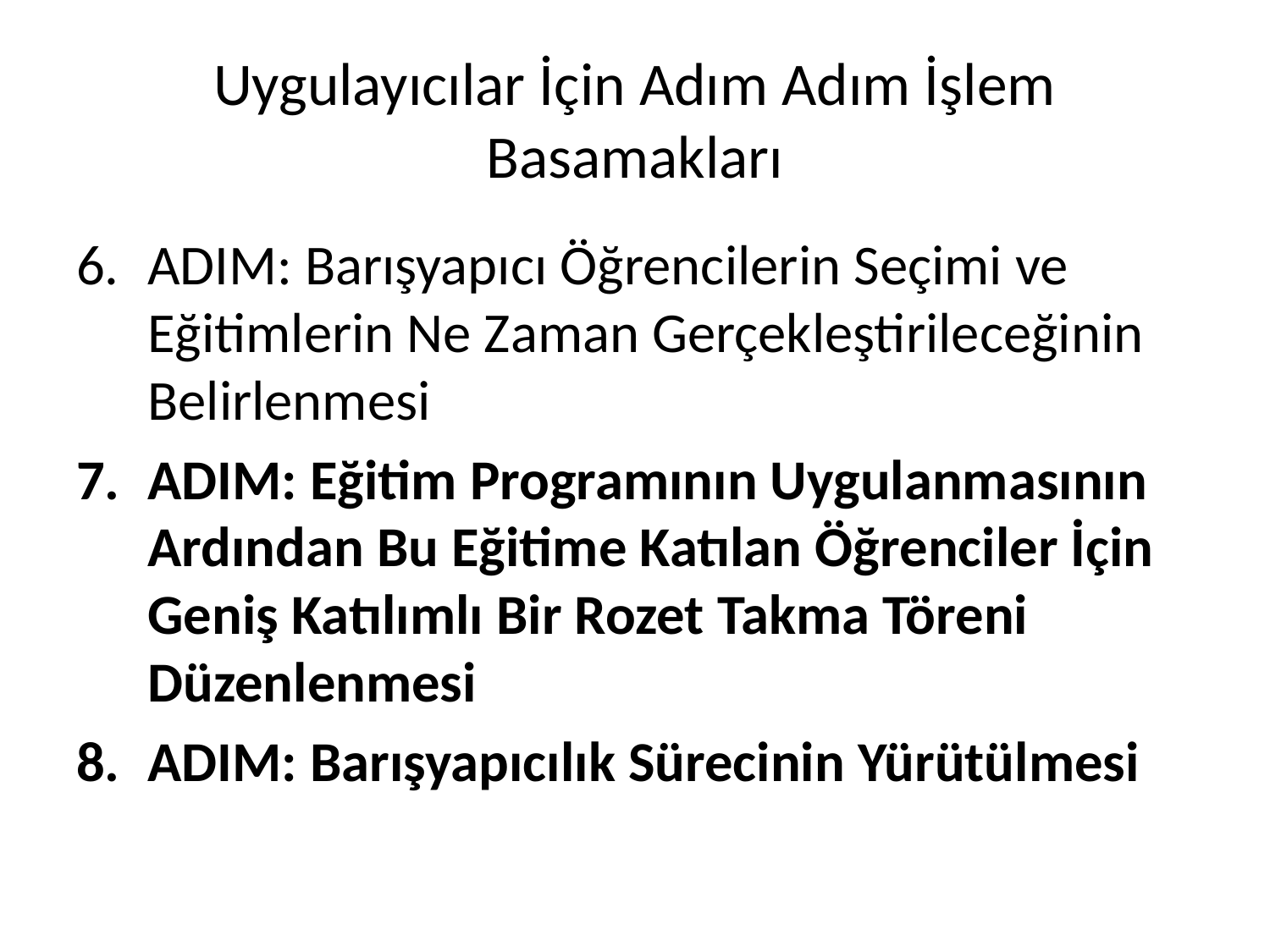

# Uygulayıcılar İçin Adım Adım İşlem Basamakları
ADIM: Barışyapıcı Öğrencilerin Seçimi ve Eğitimlerin Ne Zaman Gerçekleştirileceğinin Belirlenmesi
ADIM: Eğitim Programının Uygulanmasının Ardından Bu Eğitime Katılan Öğrenciler İçin Geniş Katılımlı Bir Rozet Takma Töreni Düzenlenmesi
ADIM: Barışyapıcılık Sürecinin Yürütülmesi